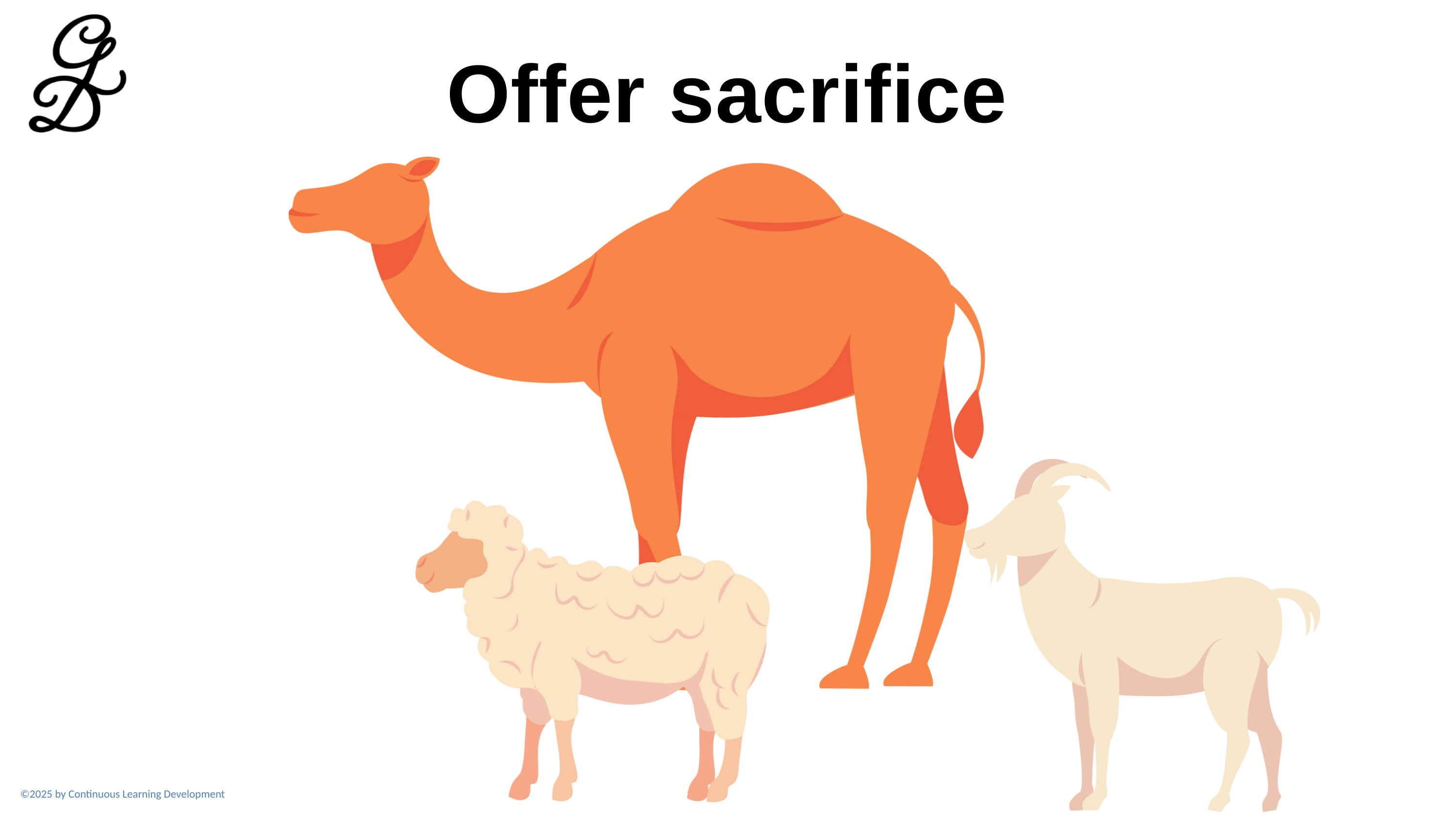

Offer sacrifice

©2025 by Continuous Learning Development